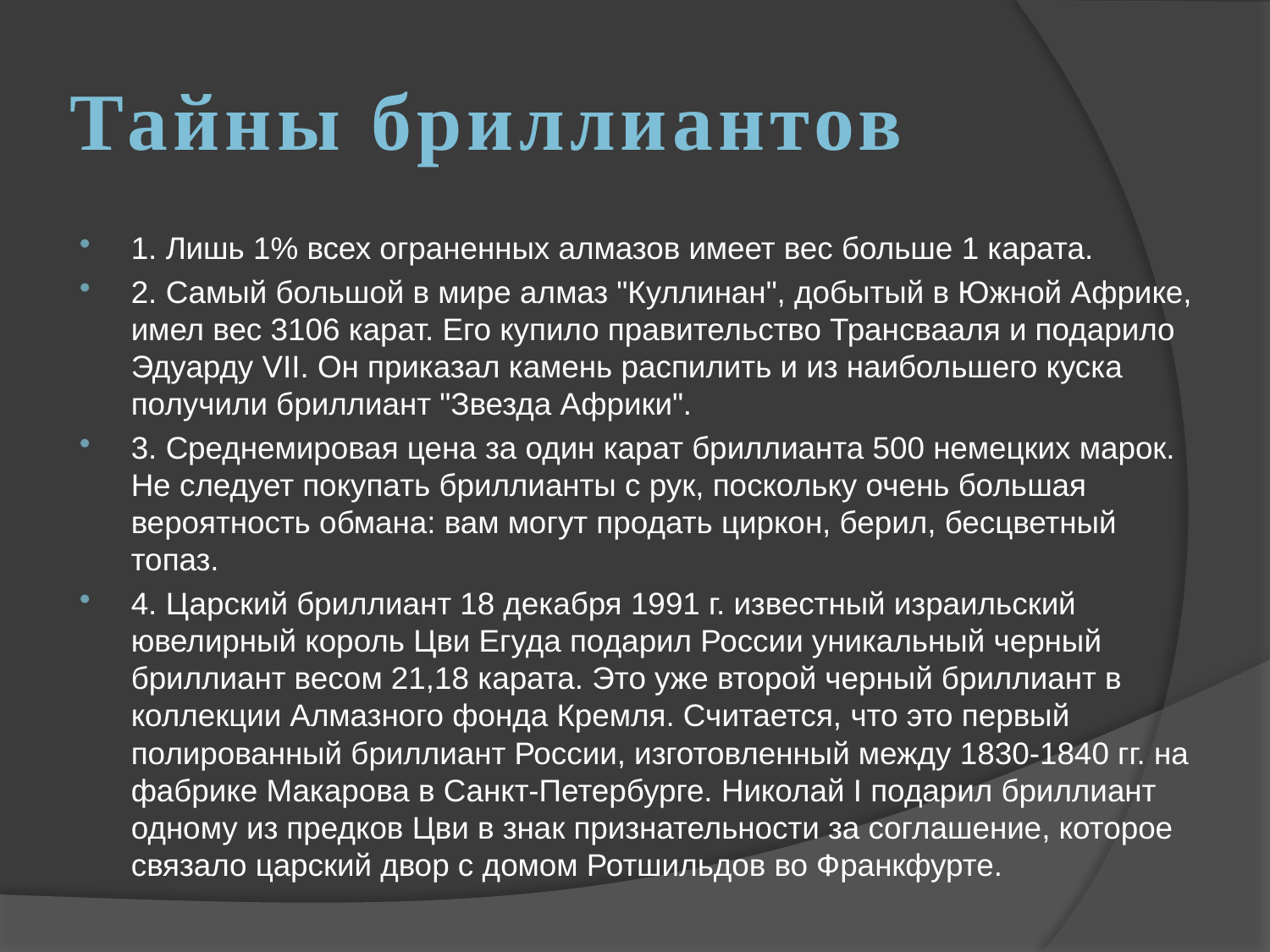

# Тайны бриллиантов
1. Лишь 1% всех ограненных алмазов имеет вес больше 1 карата.
2. Самый большой в мире алмаз "Куллинан", добытый в Южной Африке, имел вес 3106 карат. Его купило правительство Трансвааля и подарило Эдуарду VII. Он приказал камень распилить и из наибольшего куска получили бриллиант "Звезда Африки".
3. Среднемировая цена за один карат бриллианта 500 немецких марок. Не следует покупать бриллианты с рук, поскольку очень большая вероятность обмана: вам могут продать циркон, берил, бесцветный топаз.
4. Царский бриллиант 18 декабря 1991 г. известный израильский ювелирный король Цви Егуда подарил России уникальный черный бриллиант весом 21,18 карата. Это уже второй черный бриллиант в коллекции Алмазного фонда Кремля. Считается, что это первый полированный бриллиант России, изготовленный между 1830-1840 гг. на фабрике Макарова в Санкт-Петербурге. Николай І подарил бриллиант одному из предков Цви в знак признательности за соглашение, которое связало царский двор с домом Ротшильдов во Франкфурте.